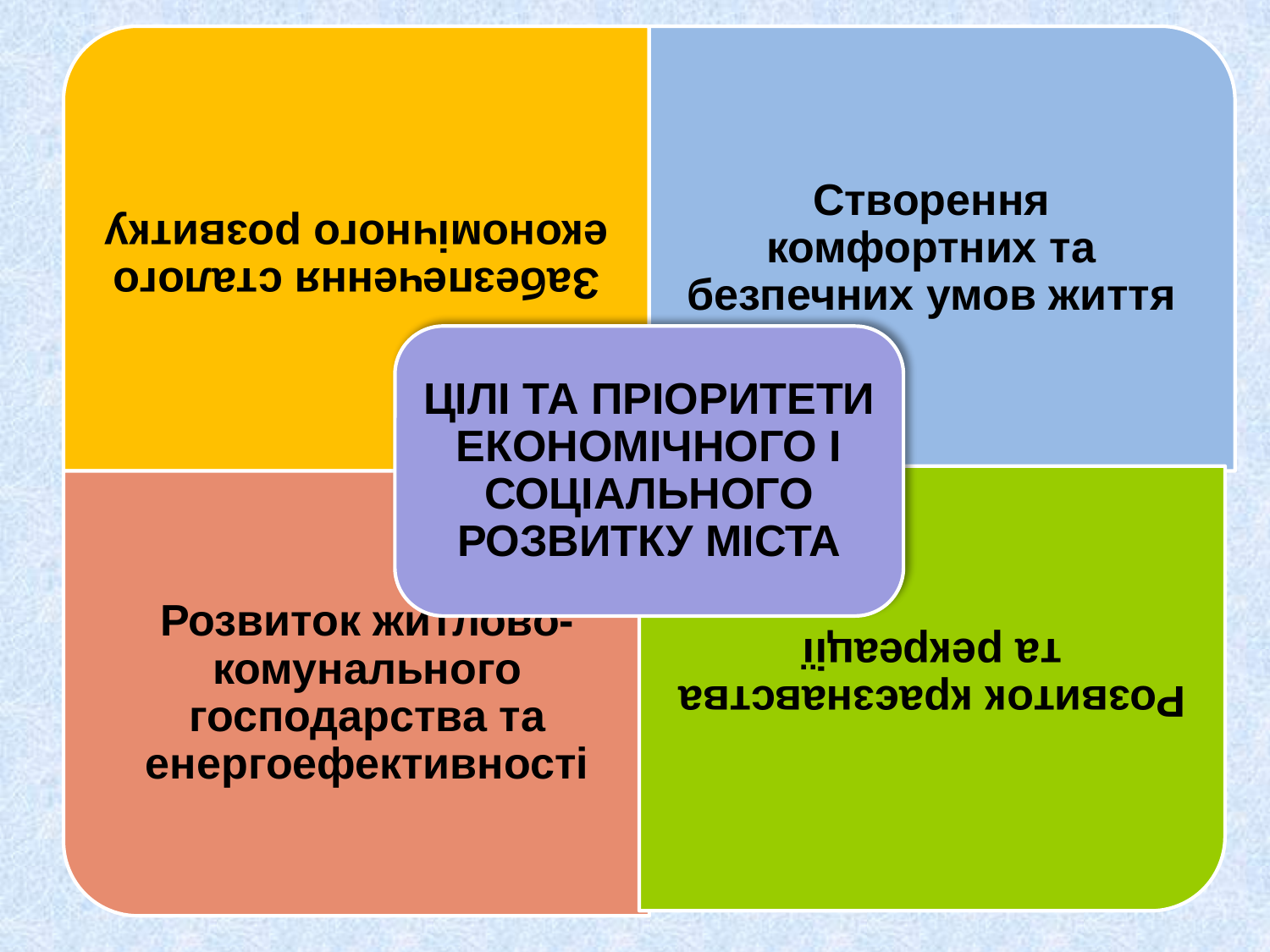

Забезпечення сталого економічного розвитку
Створення комфортних та безпечних умов життя
Розвиток житлово-комунального господарства та енергоефективності
Розвиток краєзнавства та рекреації
Цілі та пріоритети економічного і соціального розвитку міста